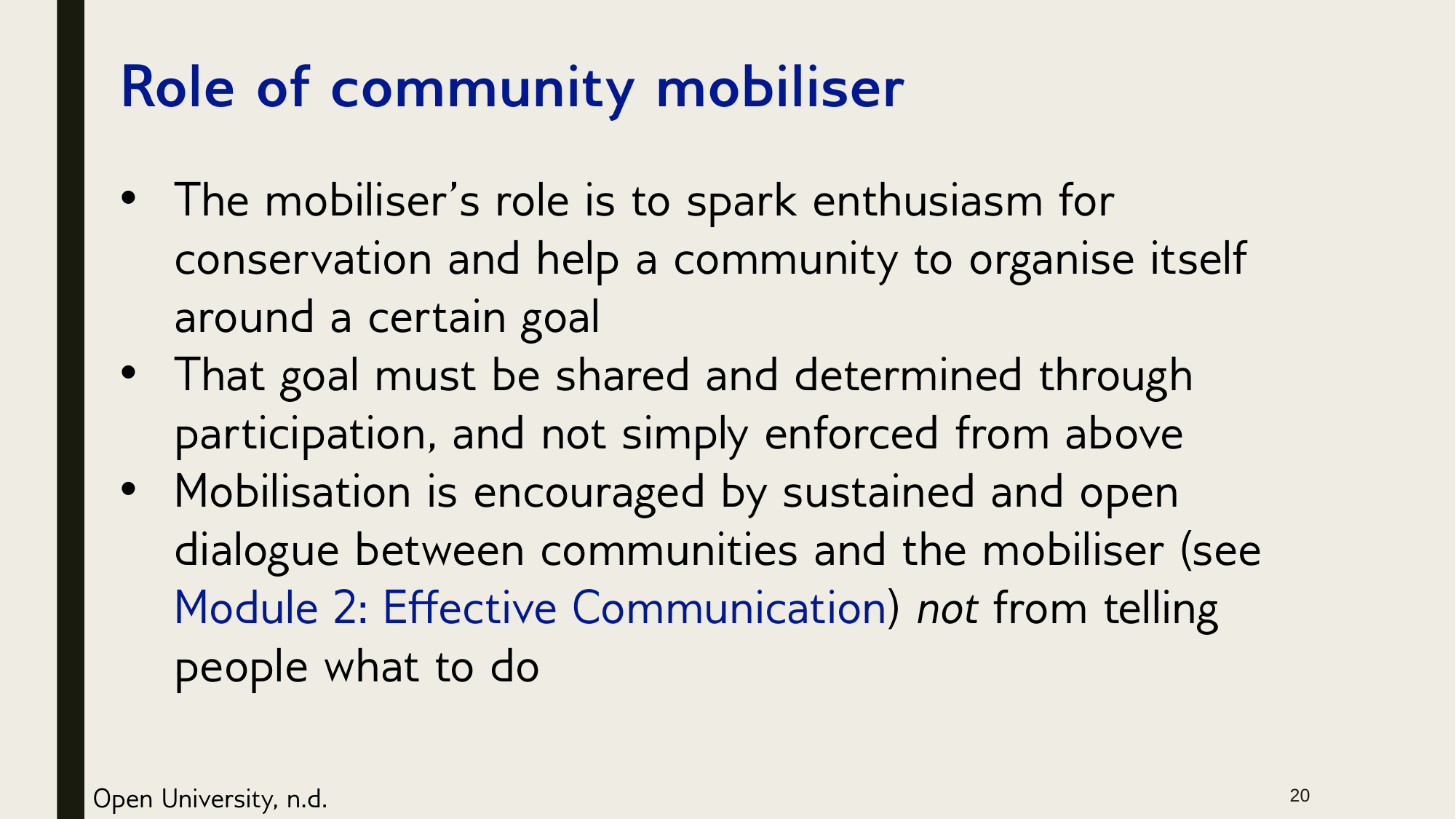

# Role of community mobiliser
The mobiliser’s role is to spark enthusiasm for conservation and help a community to organise itself around a certain goal
That goal must be shared and determined through participation, and not simply enforced from above
Mobilisation is encouraged by sustained and open dialogue between communities and the mobiliser (see Module 2: Effective Communication) not from telling people what to do
20
Open University, n.d.